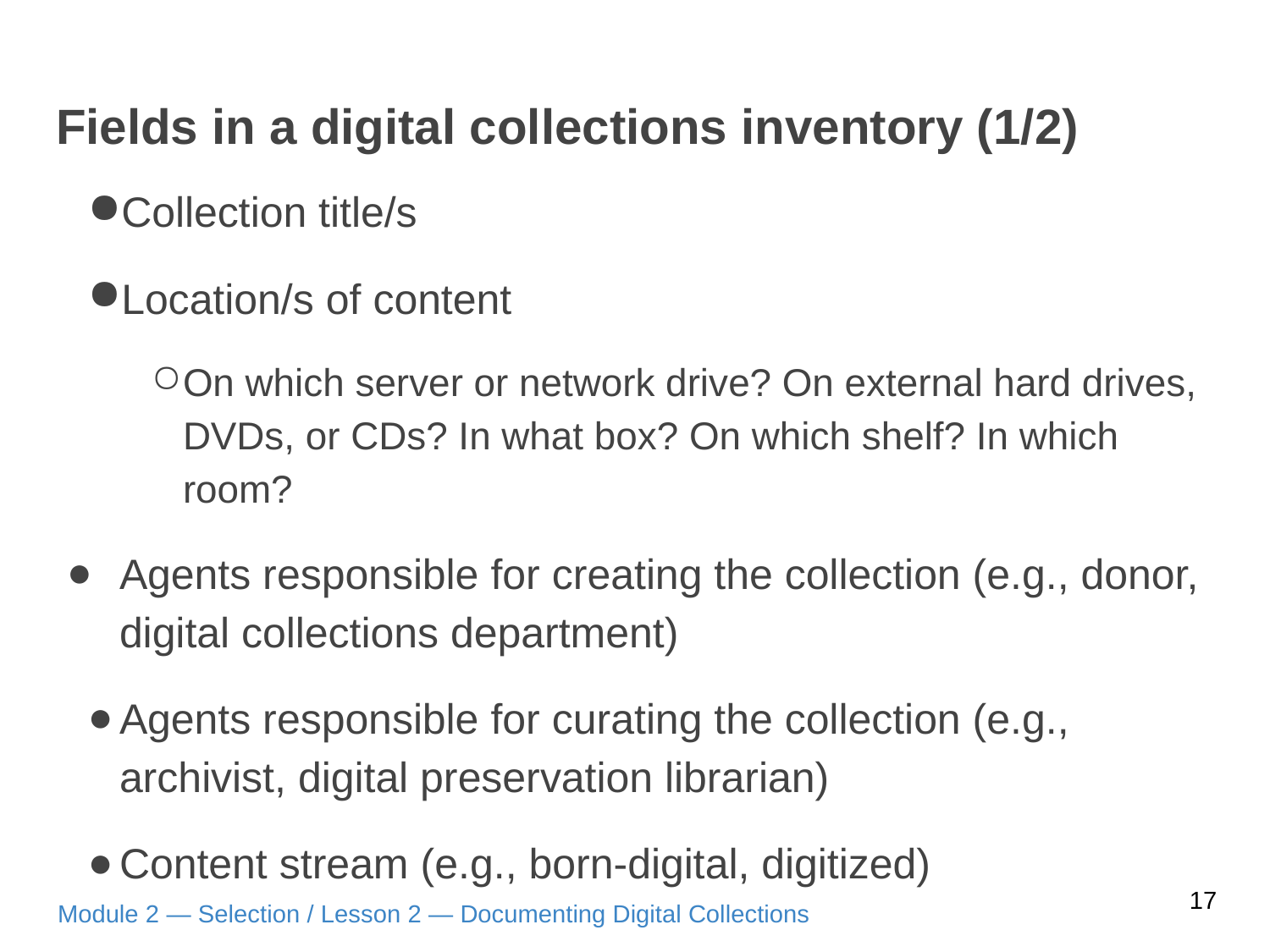

# Fields in a digital collections inventory (1/2)
Collection title/s
Location/s of content
On which server or network drive? On external hard drives, DVDs, or CDs? In what box? On which shelf? In which room?
Agents responsible for creating the collection (e.g., donor, digital collections department)
Agents responsible for curating the collection (e.g., archivist, digital preservation librarian)
Content stream (e.g., born-digital, digitized)
17
Module 2 — Selection / Lesson 2 — Documenting Digital Collections